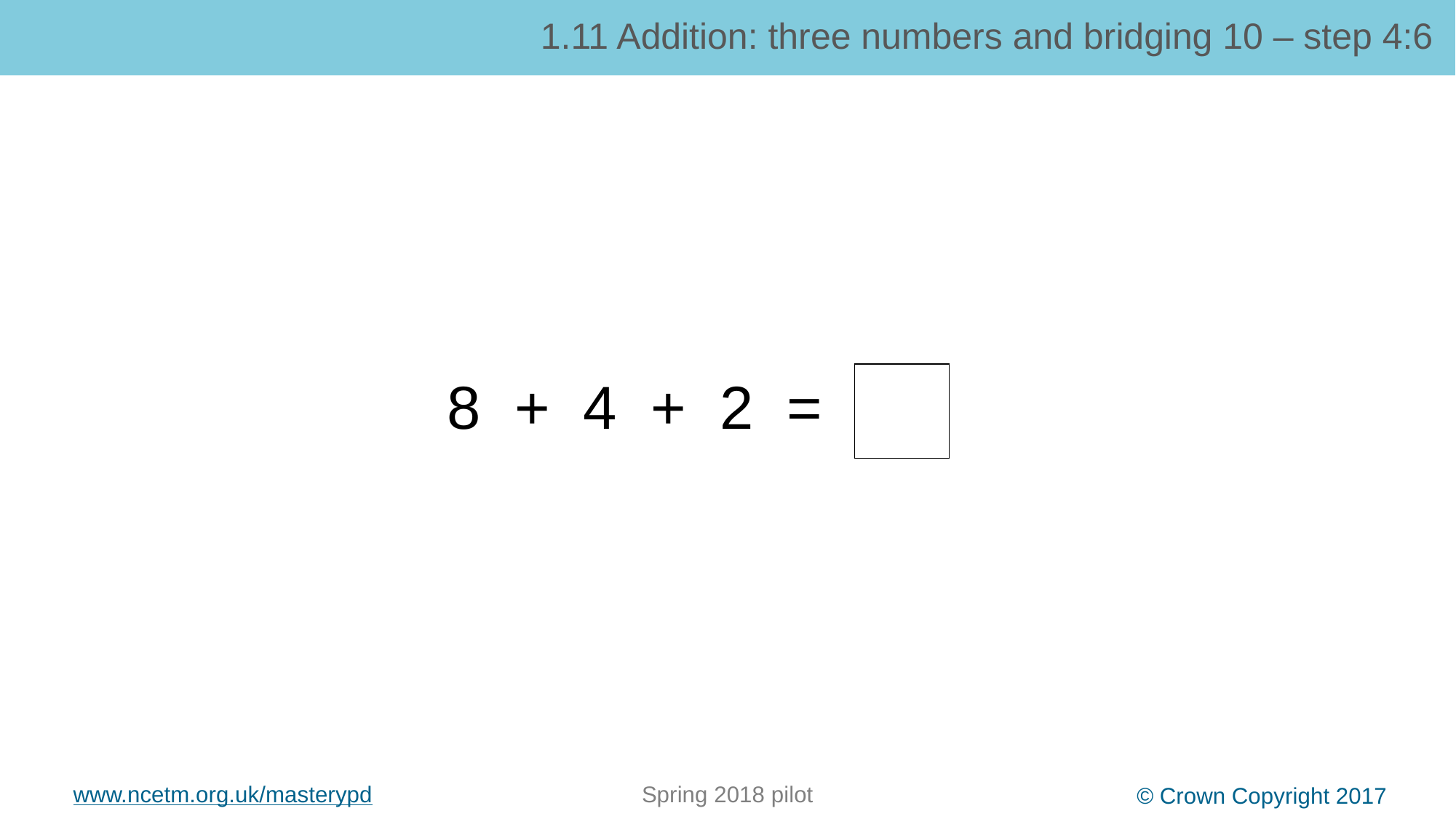

1.11 Addition: three numbers and bridging 10 – step 4:6
8  +  4  +  2  =
14